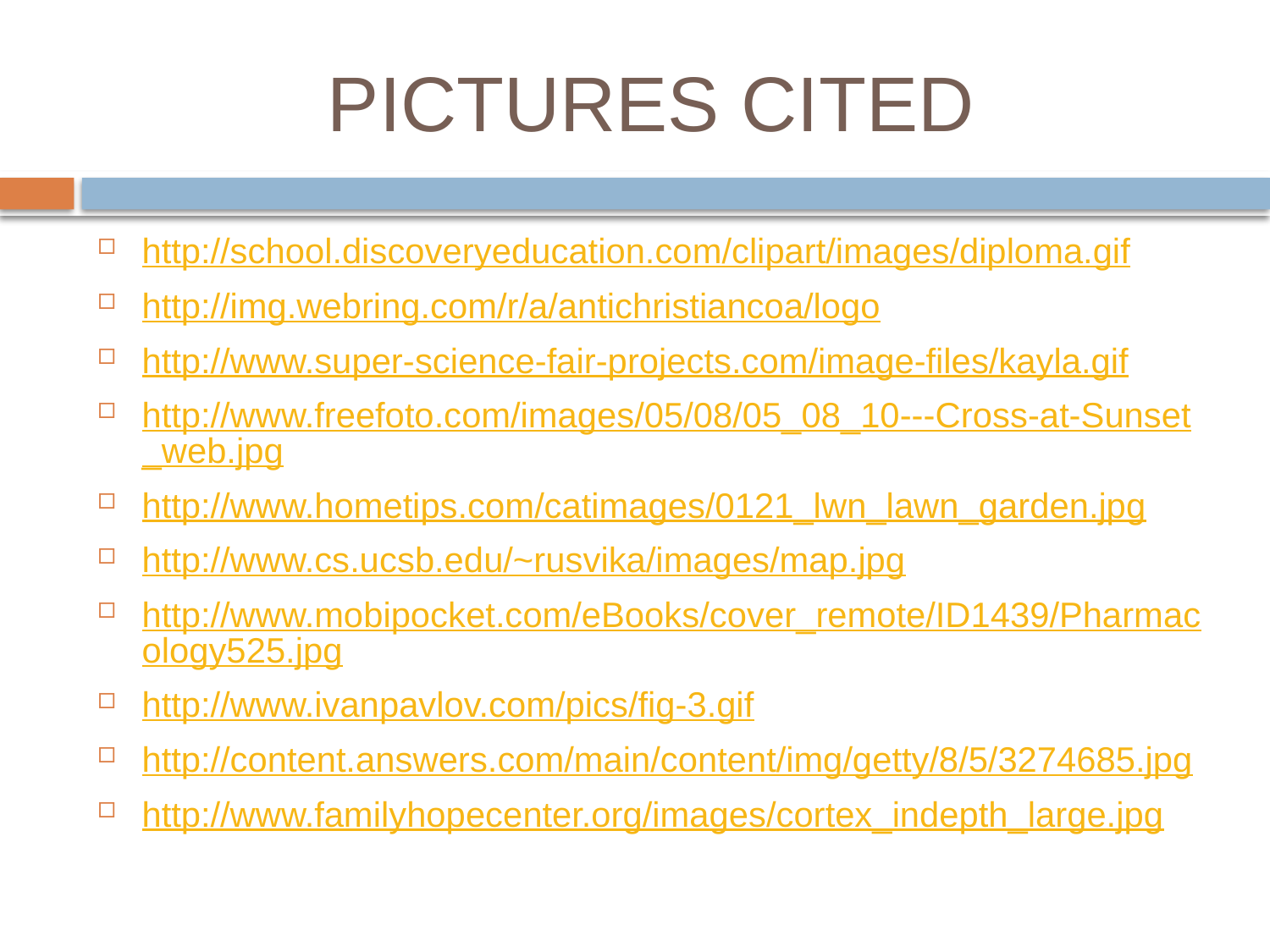

# PICTURES CITED
http://school.discoveryeducation.com/clipart/images/diploma.gif
http://img.webring.com/r/a/antichristiancoa/logo
http://www.super-science-fair-projects.com/image-files/kayla.gif
http://www.freefoto.com/images/05/08/05_08_10---Cross-at-Sunset_web.jpg
http://www.hometips.com/catimages/0121_lwn_lawn_garden.jpg
http://www.cs.ucsb.edu/~rusvika/images/map.jpg
http://www.mobipocket.com/eBooks/cover_remote/ID1439/Pharmacology525.jpg
http://www.ivanpavlov.com/pics/fig-3.gif
http://content.answers.com/main/content/img/getty/8/5/3274685.jpg
http://www.familyhopecenter.org/images/cortex_indepth_large.jpg